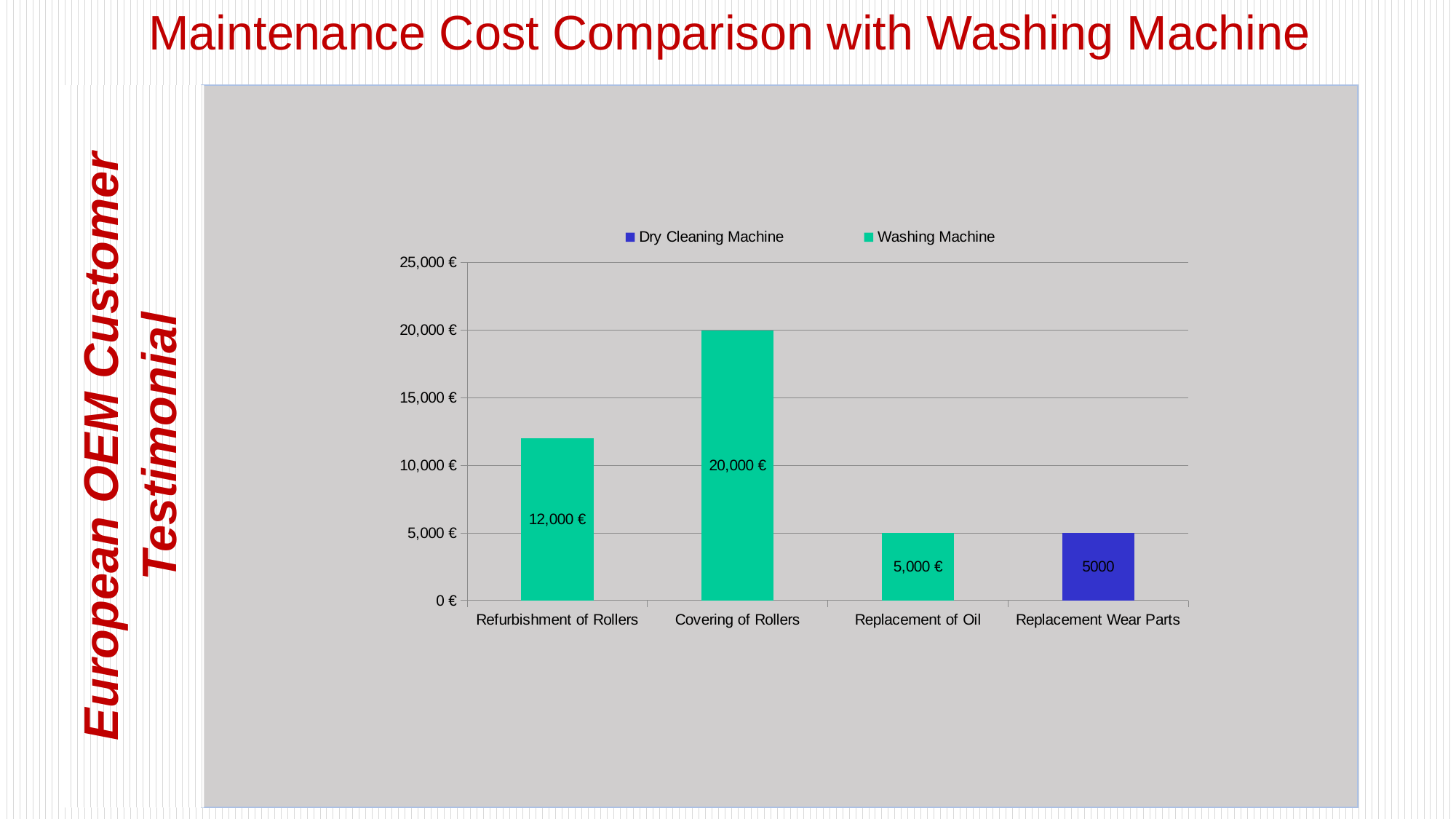

# Maintenance Cost Comparison with Washing Machine
European OEM Customer Testimonial

### Chart

| Category | Washing Machine | Dry Cleaning Machine |
|---|---|---|
| Refurbishment of Rollers | 12000.0 | None |
| Covering of Rollers | 20000.0 | None |
| Replacement of Oil | 5000.0 | None |
| Replacement Wear Parts | None | 5000.0 |